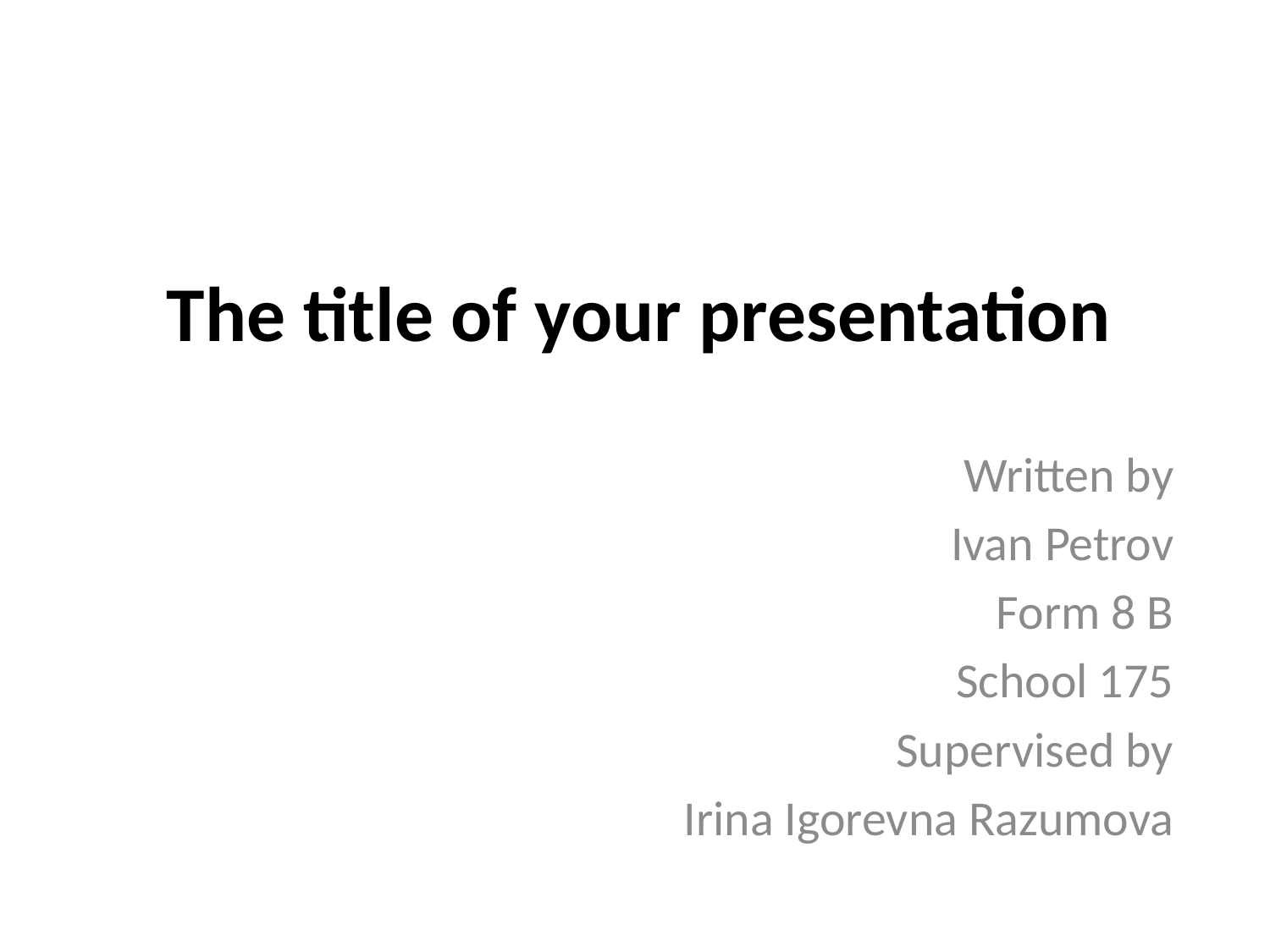

# The title of your presentation
Written by
Ivan Petrov
Form 8 B
School 175
Supervised by
Irina Igorevna Razumova